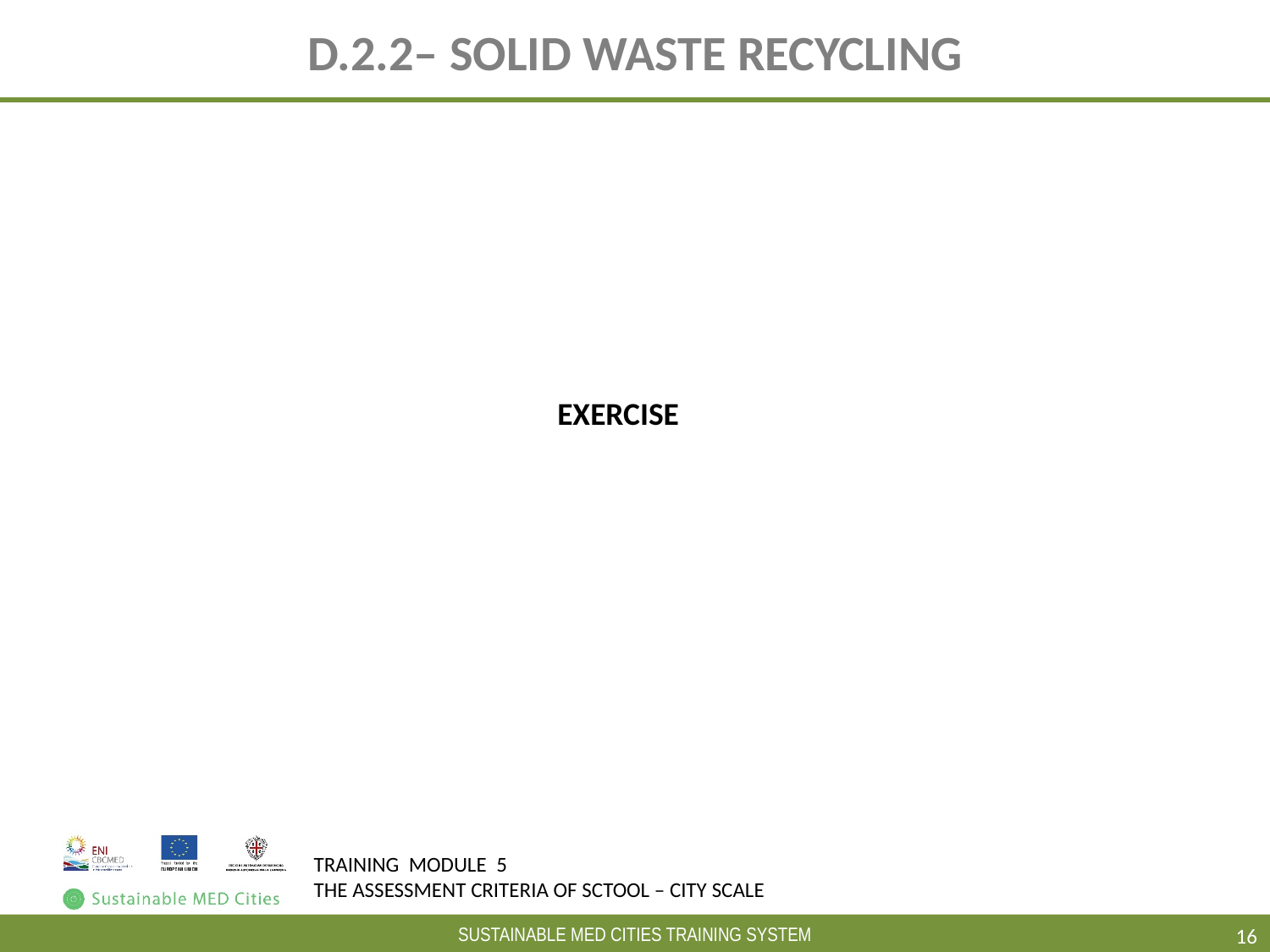

# D.2.2– SOLID WASTE RECYCLING

EXERCISE

16